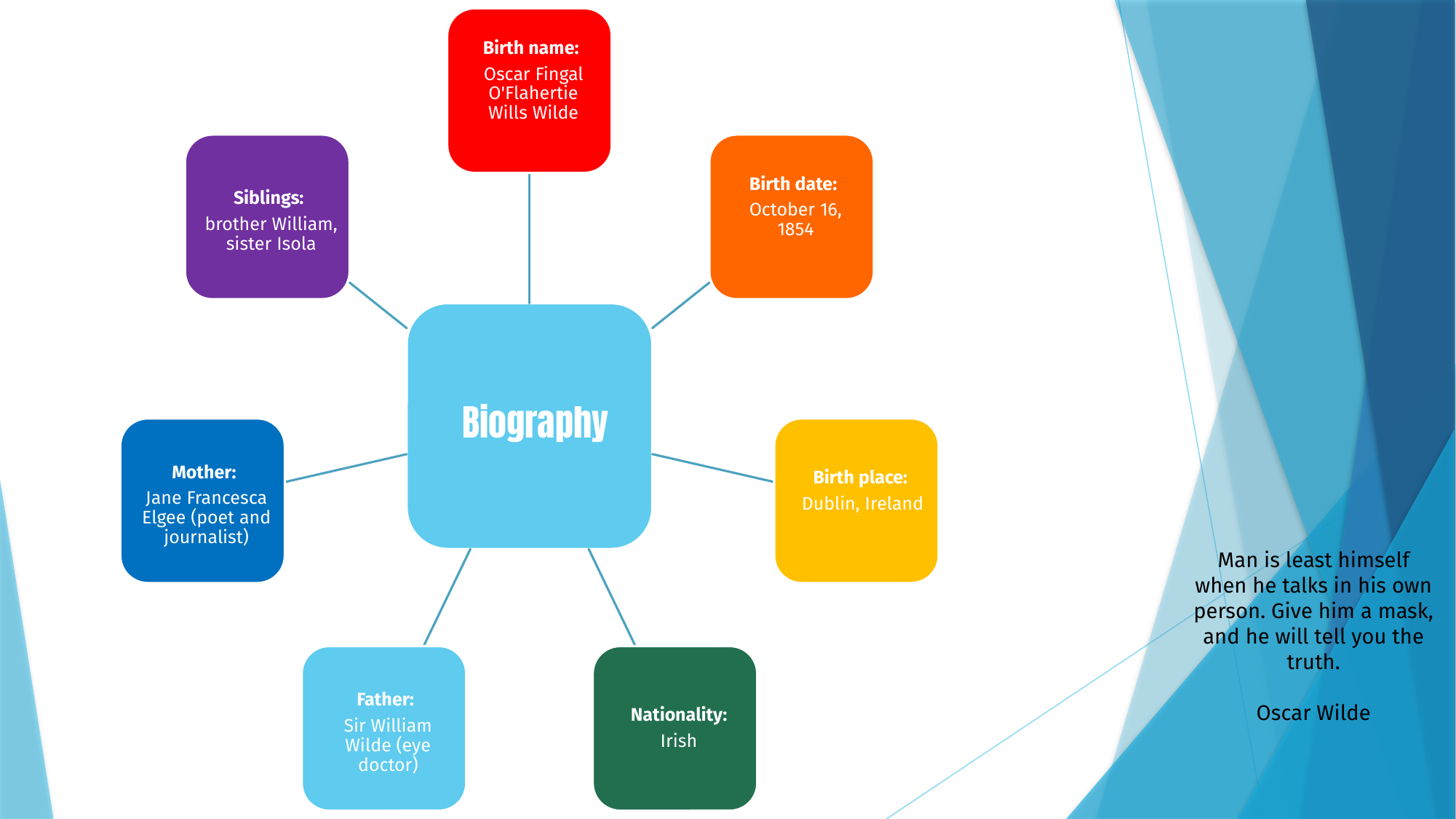

Biography
Birth name:
Oscar Fingal O'Flahertie Wills Wilde
Birth date:
October 16, 1854
Birth place:
 Dublin, Ireland
Nationality:
 Irish

Father:
Sir William Wilde (eye doctor)

Mother:
Jane Francesca Elgee (poet and journalist)

Siblings:
brother William, sister Isola
Man is least himself when he talks in his own person. Give him a mask, and he will tell you the truth.

Oscar Wilde